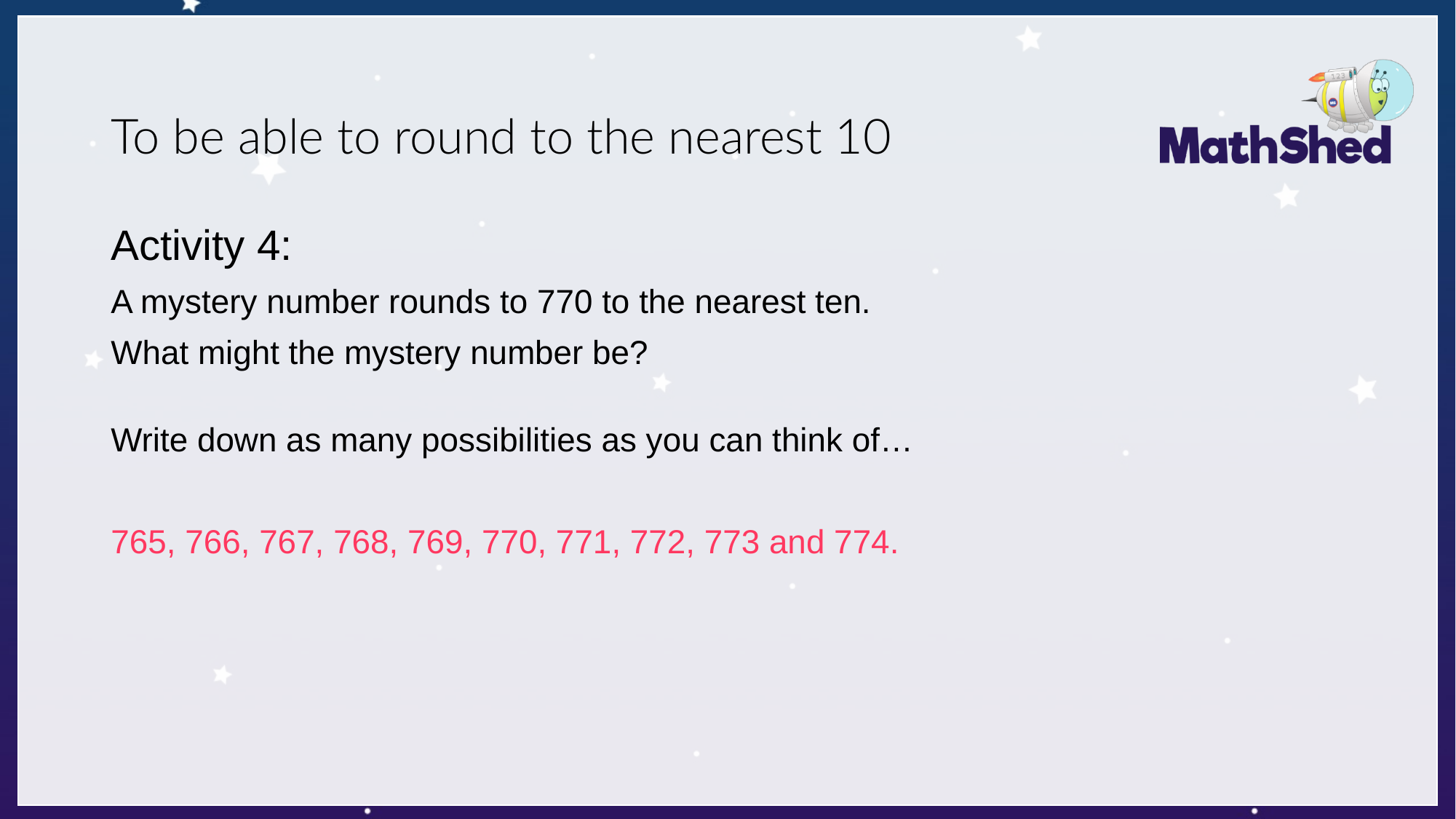

# To be able to round to the nearest 10
Activity 4:
A mystery number rounds to 770 to the nearest ten.
What might the mystery number be?
Write down as many possibilities as you can think of…

765, 766, 767, 768, 769, 770, 771, 772, 773 and 774.